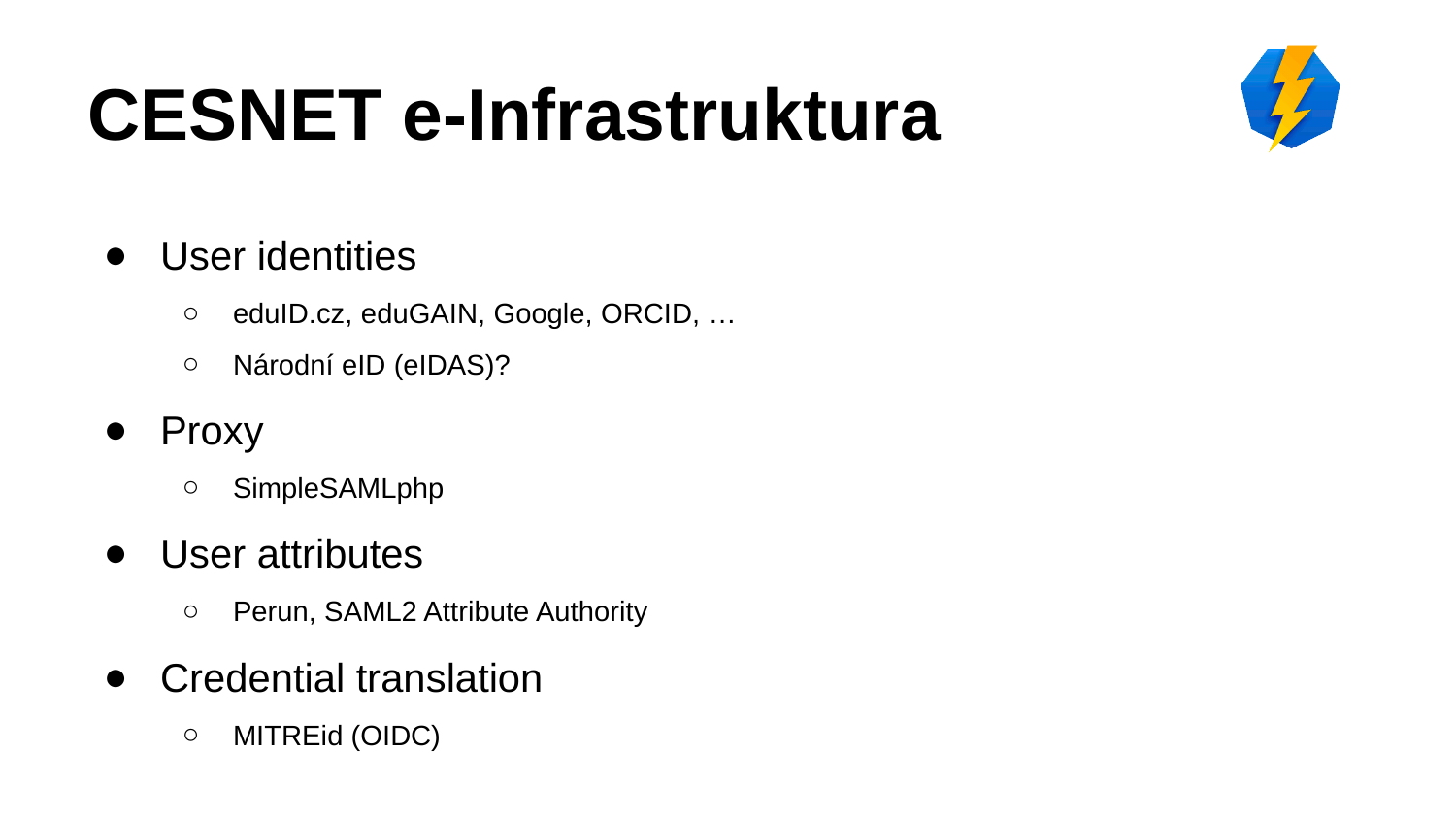

# CESNET e-Infrastruktura
User identities
eduID.cz, eduGAIN, Google, ORCID, …
Národní eID (eIDAS)?
Proxy
SimpleSAMLphp
User attributes
Perun, SAML2 Attribute Authority
Credential translation
MITREid (OIDC)